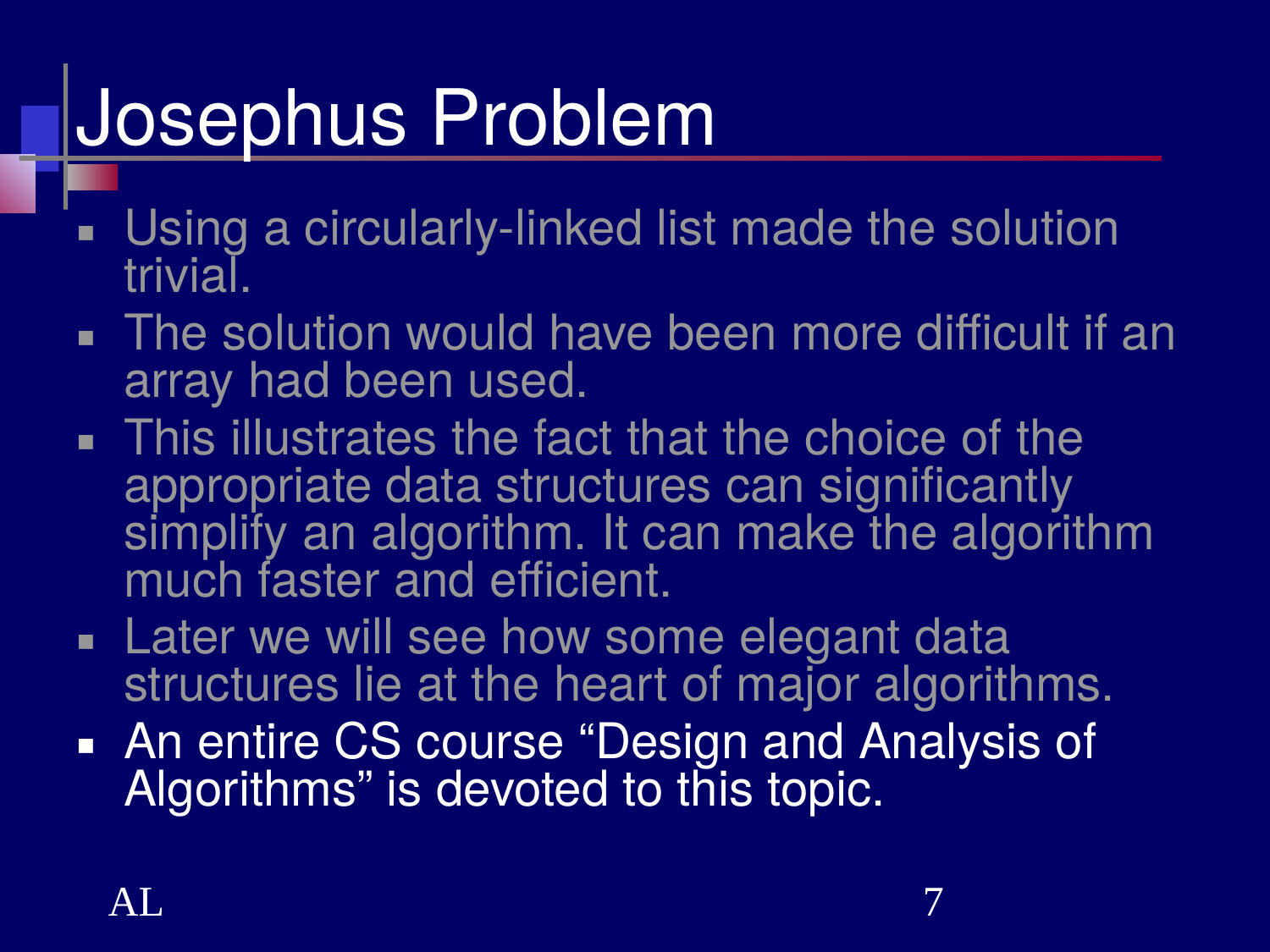

# Josephus Problem
Using a circularly-linked list made the solution trivial.
The solution would have been more difficult if an array had been used.
This illustrates the fact that the choice of the appropriate data structures can significantly simplify an algorithm. It can make the algorithm much faster and efficient.
Later we will see how some elegant data structures lie at the heart of major algorithms.
An entire CS course “Design and Analysis of Algorithms” is devoted to this topic.

AL
7